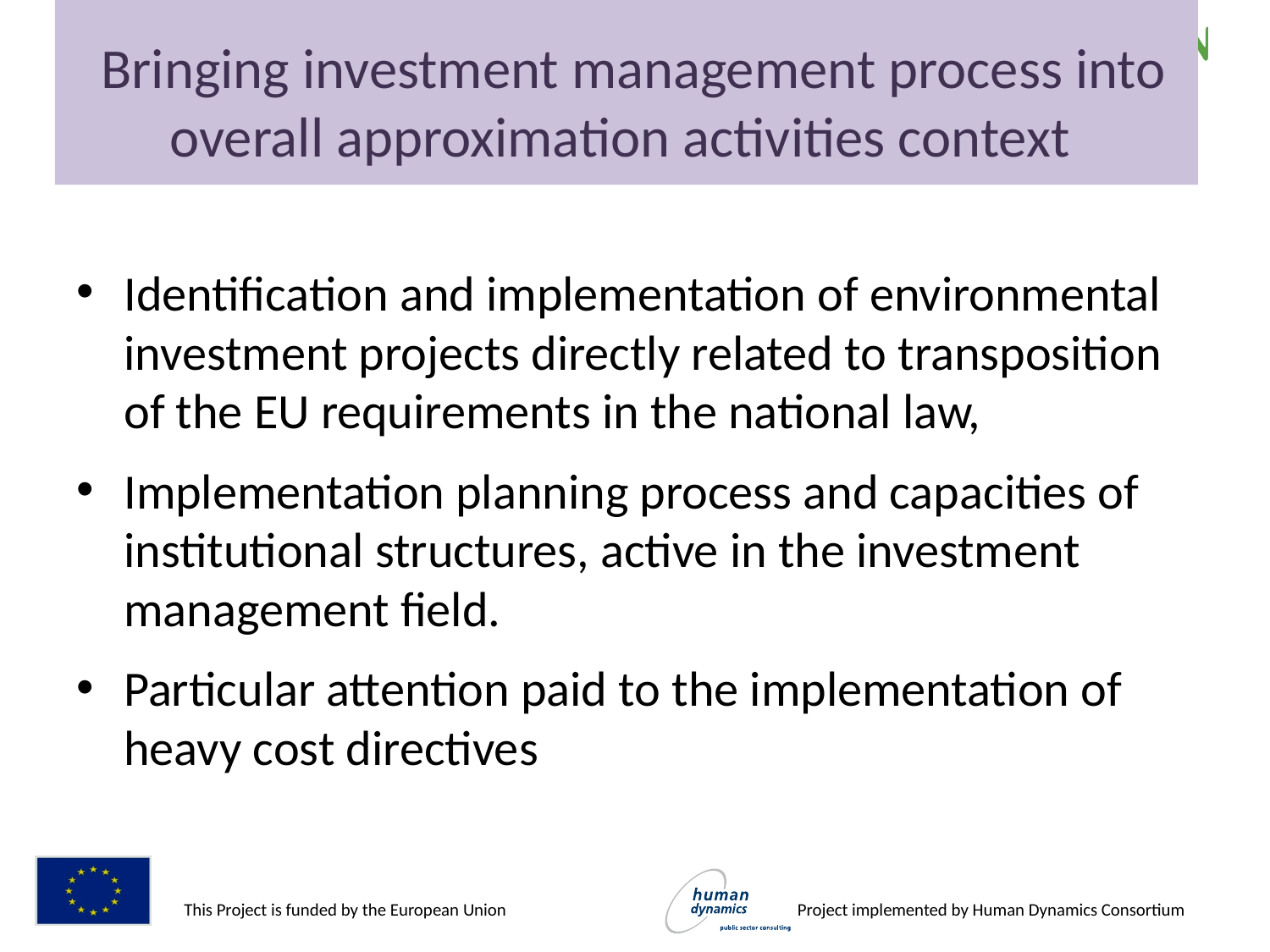

# Bringing investment management process into overall approximation activities context

Identification and implementation of environmental investment projects directly related to transposition of the EU requirements in the national law,
Implementation planning process and capacities of institutional structures, active in the investment management field.
Particular attention paid to the implementation of heavy cost directives